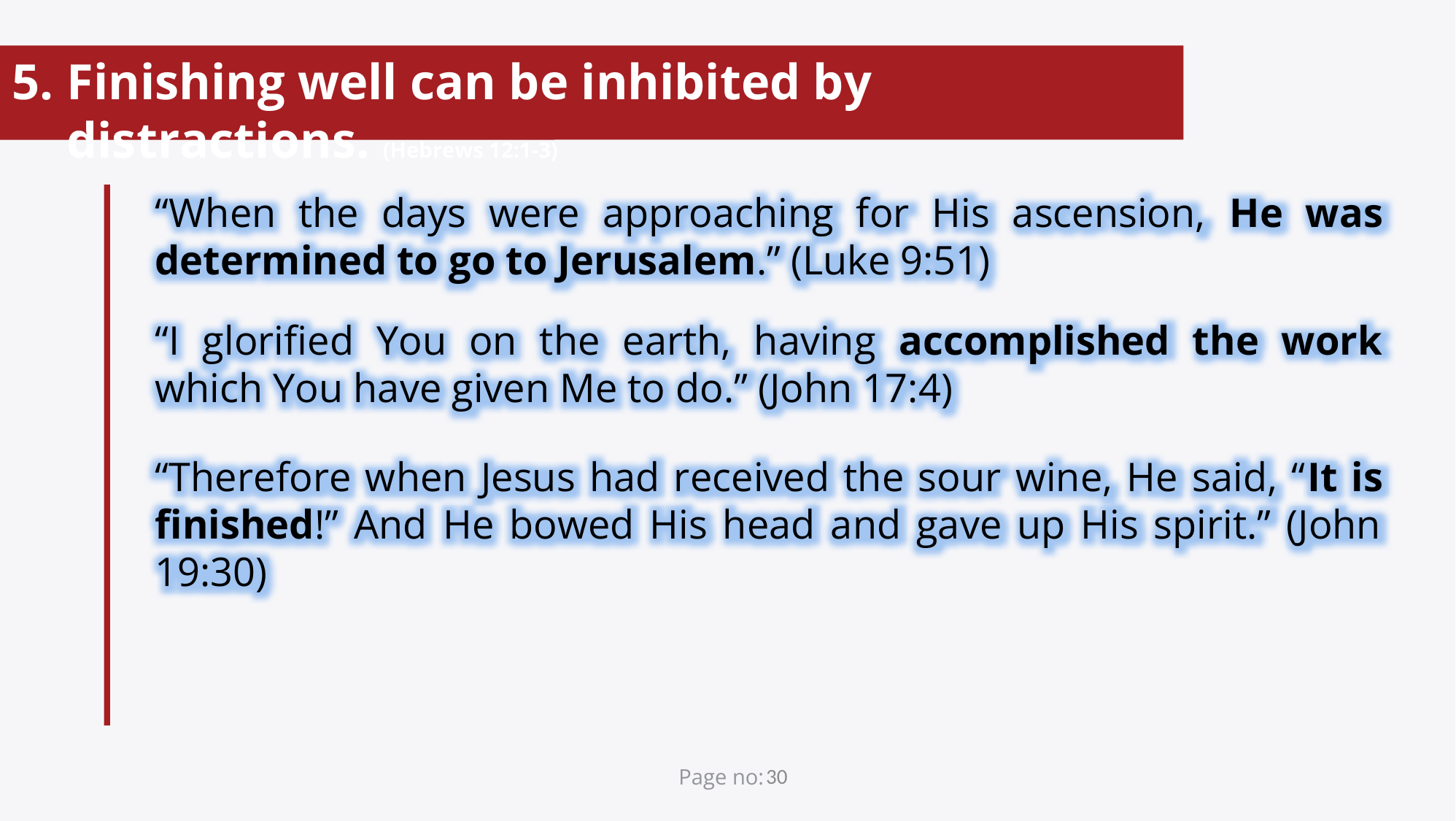

Finishing well can be inhibited by distractions. (Hebrews 12:1-3)

“When the days were approaching for His ascension, He was determined to go to Jerusalem.” (Luke 9:51)
“I glorified You on the earth, having accomplished the work which You have given Me to do.” (John 17:4)
“Therefore when Jesus had received the sour wine, He said, “It is finished!” And He bowed His head and gave up His spirit.” (John 19:30)